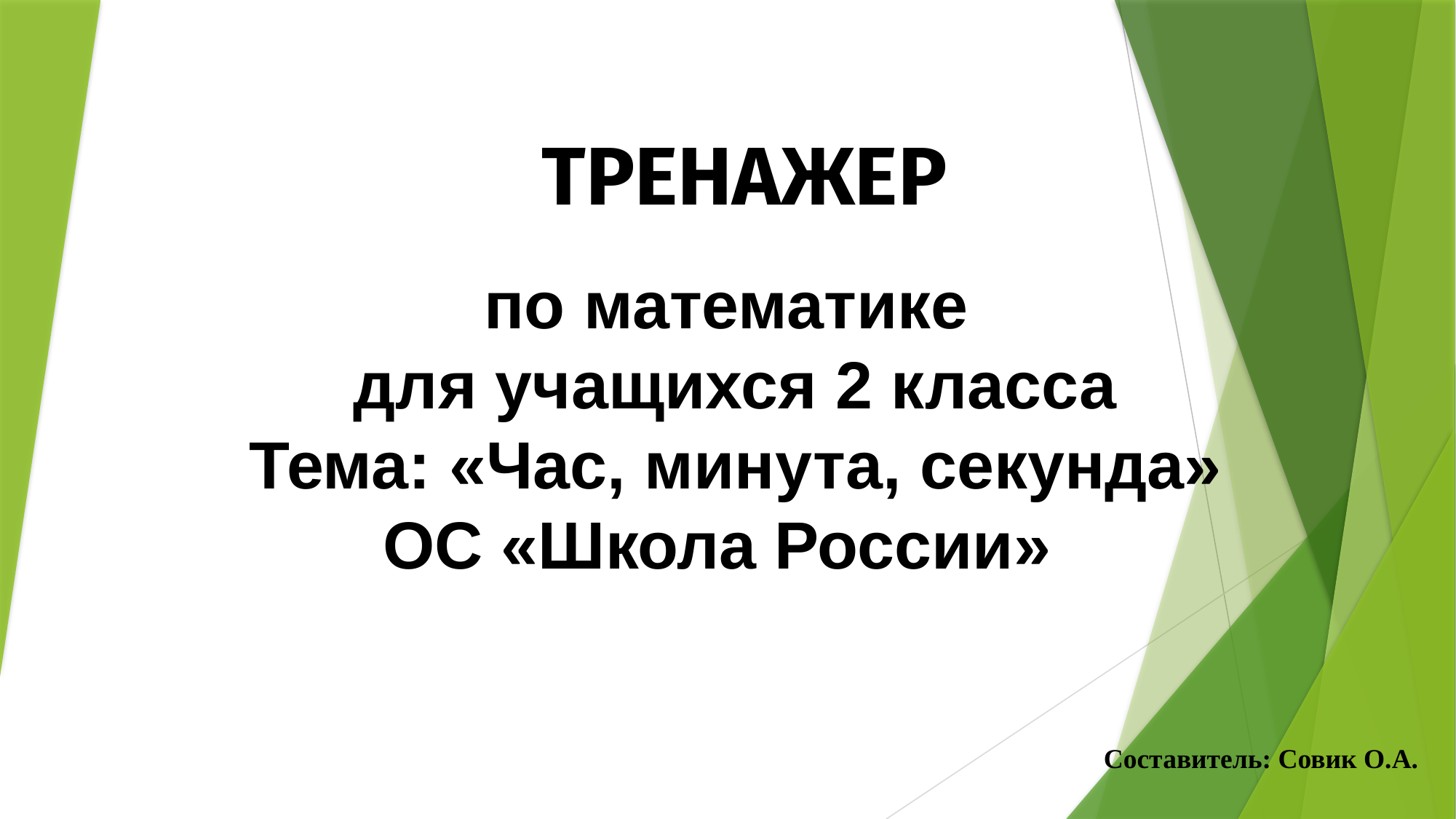

ТРЕНАЖЕР
по математике
 для учащихся 2 класса
 Тема: «Час, минута, секунда»
ОС «Школа России»
Составитель: Совик О.А.